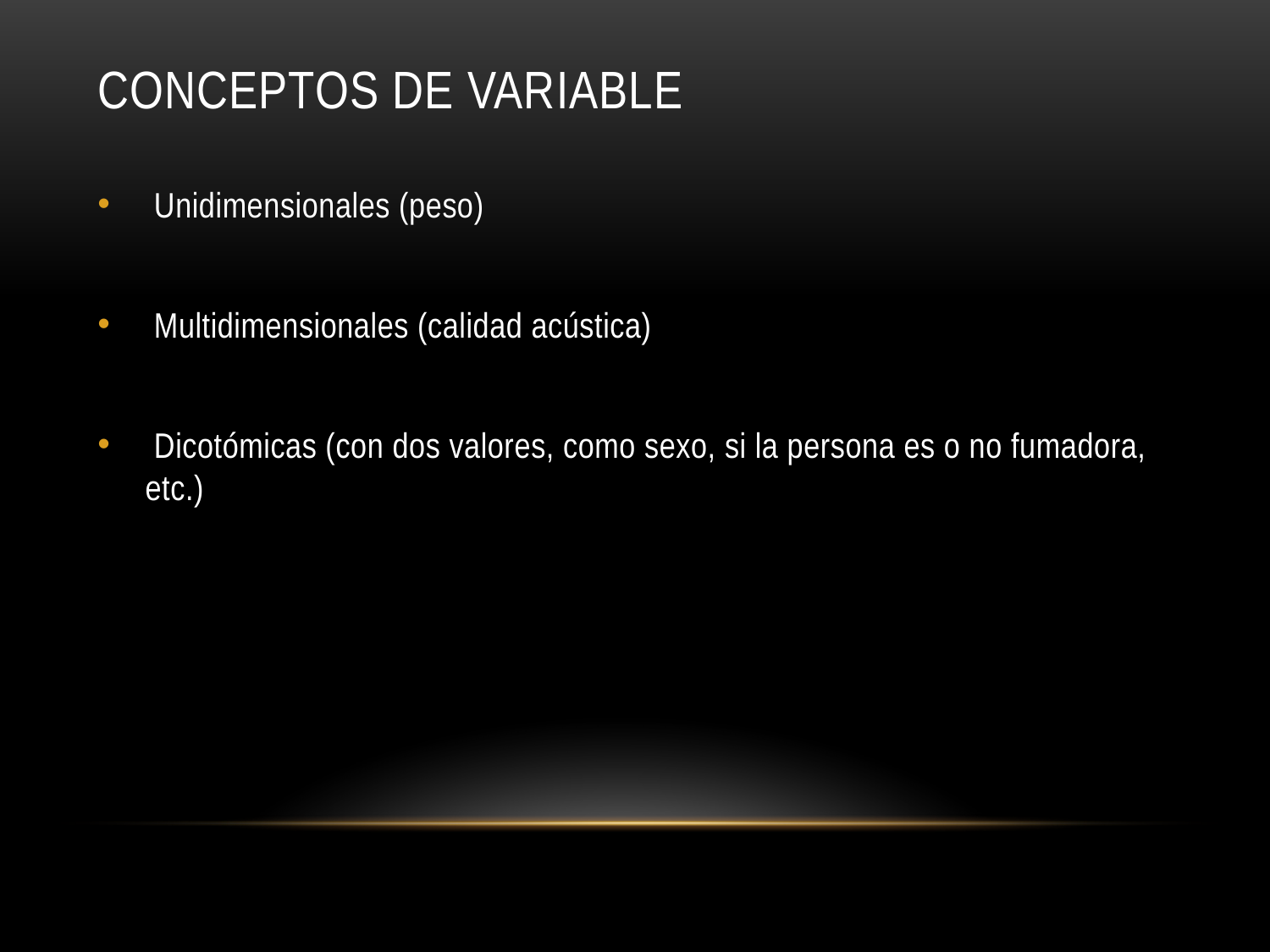

# CONCEPTOS DE VARIABLE
 Unidimensionales (peso)

 Multidimensionales (calidad acústica)

 Dicotómicas (con dos valores, como sexo, si la persona es o no fumadora, etc.)